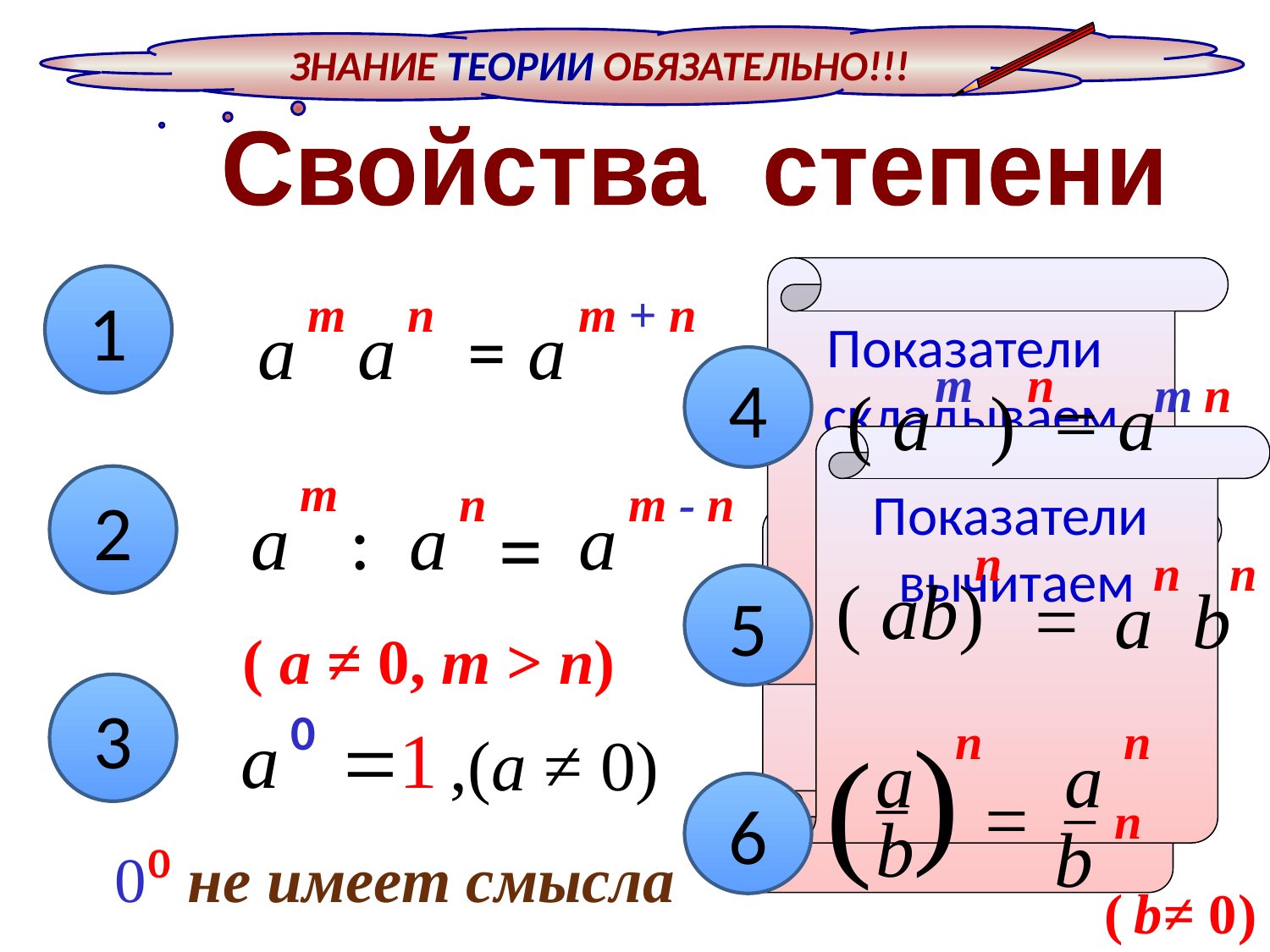

ЗНАНИЕ ТЕОРИИ ОБЯЗАТЕЛЬНО!!!
Свойства  степени

Показатели  складываем
1
т
п
т + п
a
a
=
a
4
т
 п
т п
( а   )  = а
Показатели  вычитаем

т
2
п
т - п
a
:
a
a
=
Показатели умножаем
n
n
n
( аb)

5
=
а  b

( а ≠ 0, т > п)
3
0
а
=
1
n
n
,(а ≠ 0)
(
а
а

(
=
6
—
n
b
—
b
0⁰ не имеет смысла
(
b
≠ 0
)